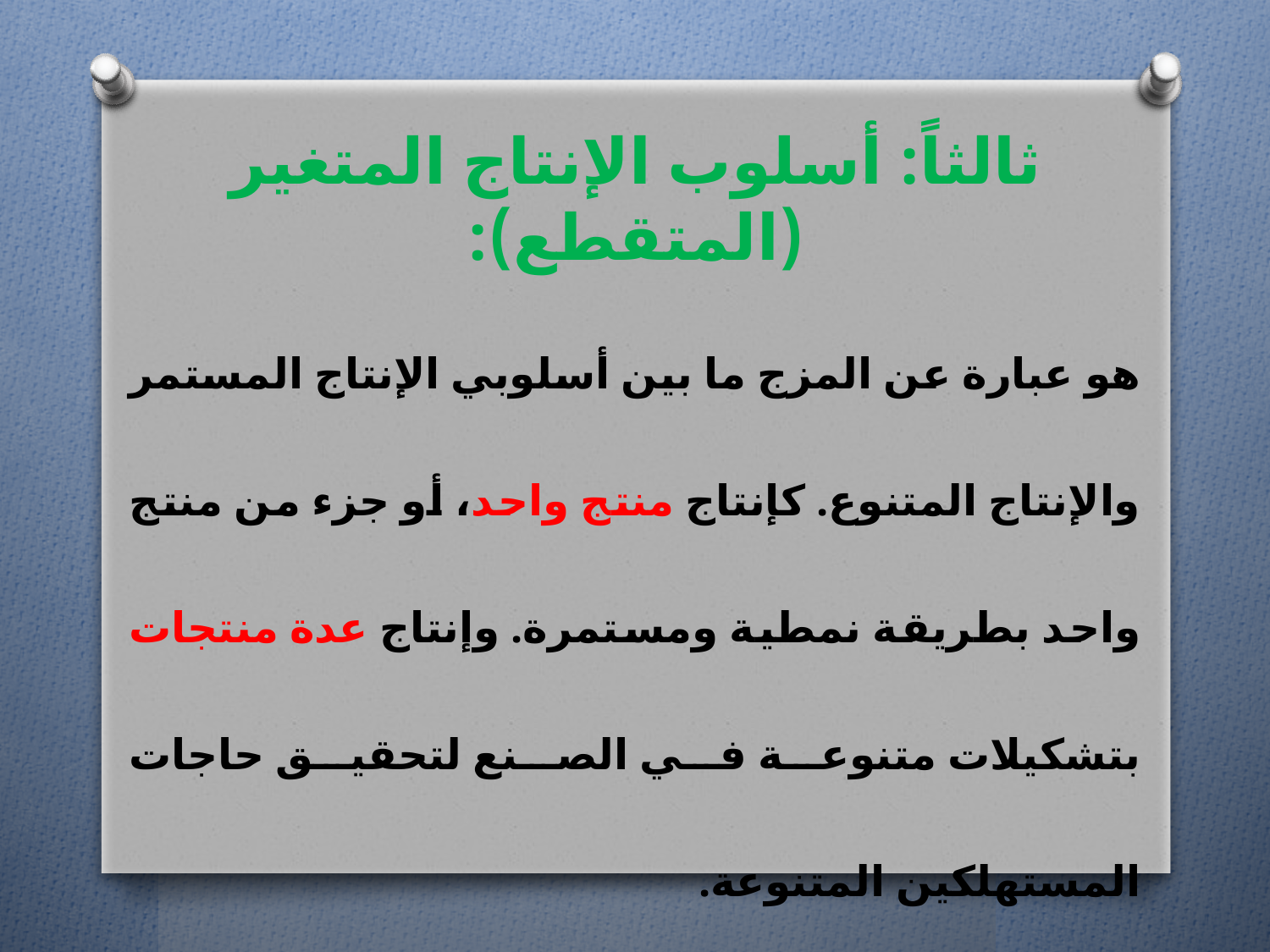

# ثالثاً: أسلوب الإنتاج المتغير (المتقطع):
هو عبارة عن المزج ما بين أسلوبي الإنتاج المستمر والإنتاج المتنوع. كإنتاج منتج واحد، أو جزء من منتج واحد بطريقة نمطية ومستمرة. وإنتاج عدة منتجات بتشكيلات متنوعة في الصنع لتحقيق حاجات المستهلكين المتنوعة.